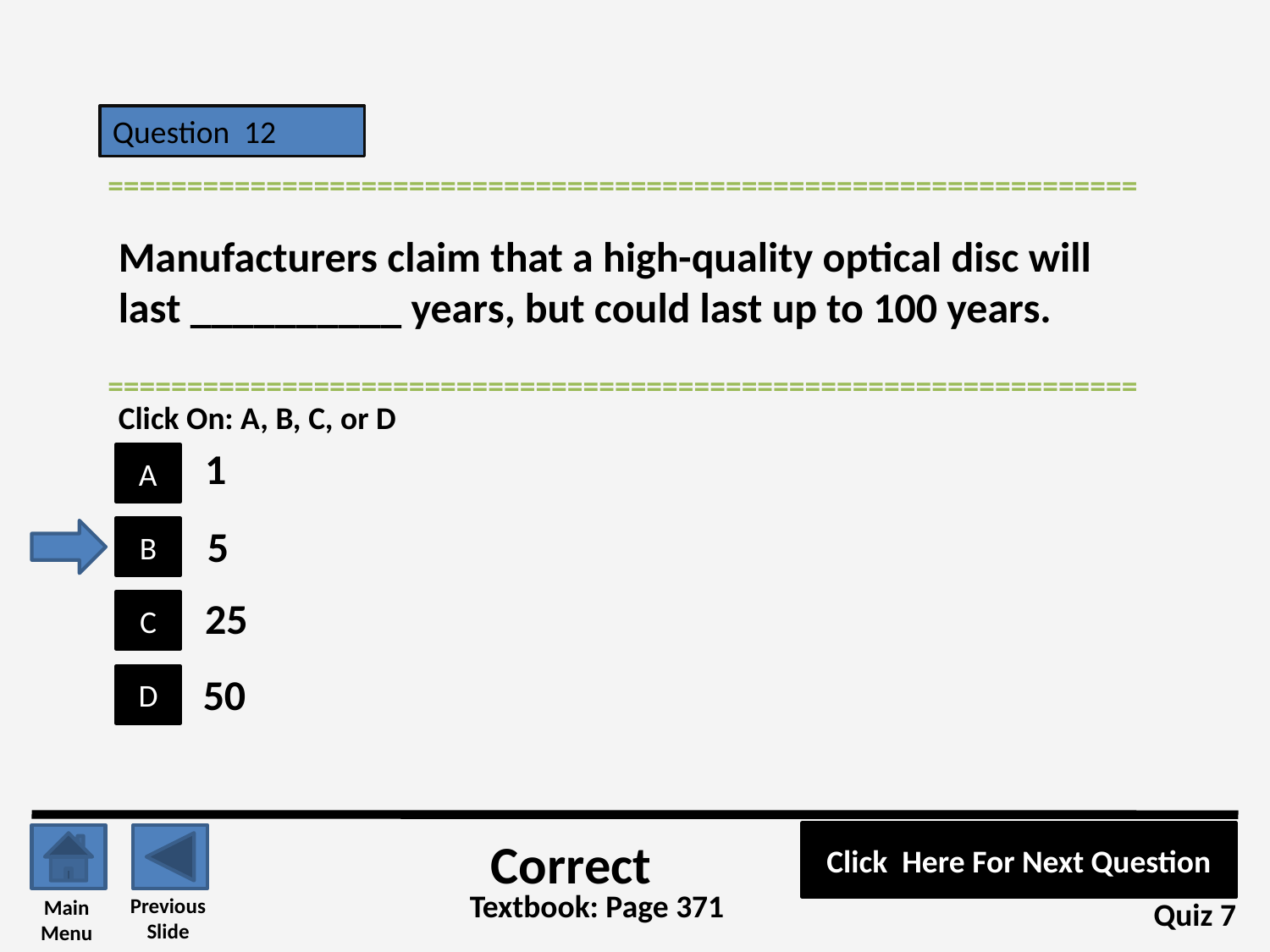

Question  12
=================================================================
Manufacturers claim that a high-quality optical disc will last __________ years, but could last up to 100 years.
=================================================================
Click On: A, B, C, or D

1
A

5
B

25
C

50
D
Click  Here For Next Question

Correct
Textbook: Page 371
Previous
Slide
Main
Menu
Quiz 7